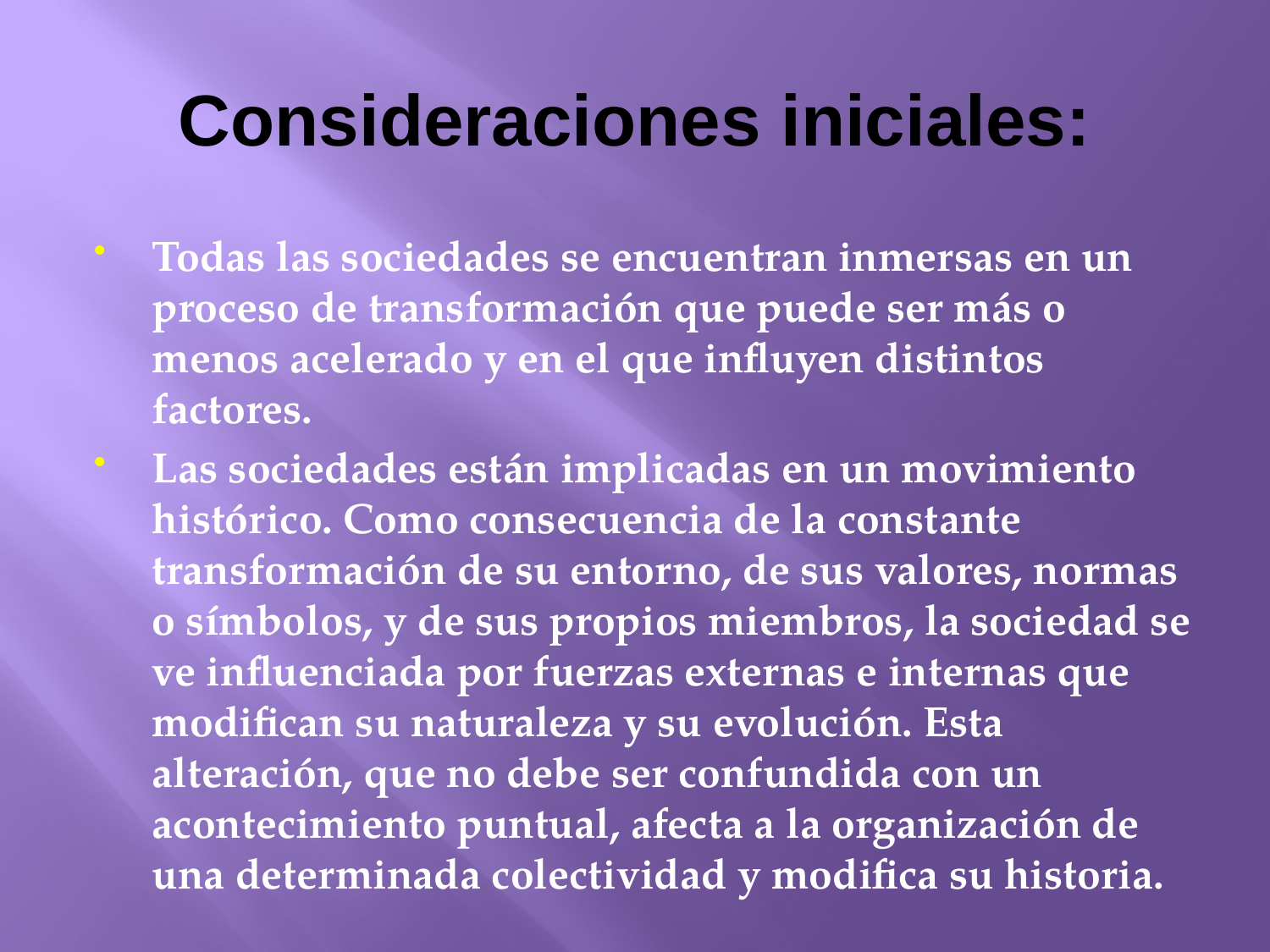

# Consideraciones iniciales:
Todas las sociedades se encuentran inmersas en un proceso de transformación que puede ser más o menos acelerado y en el que influyen distintos factores.
Las sociedades están implicadas en un movimiento histórico. Como consecuencia de la constante transformación de su entorno, de sus valores, normas o símbolos, y de sus propios miembros, la sociedad se ve influenciada por fuerzas externas e internas que modifican su naturaleza y su evolución. Esta alteración, que no debe ser confundida con un acontecimiento puntual, afecta a la organización de una determinada colectividad y modifica su historia.